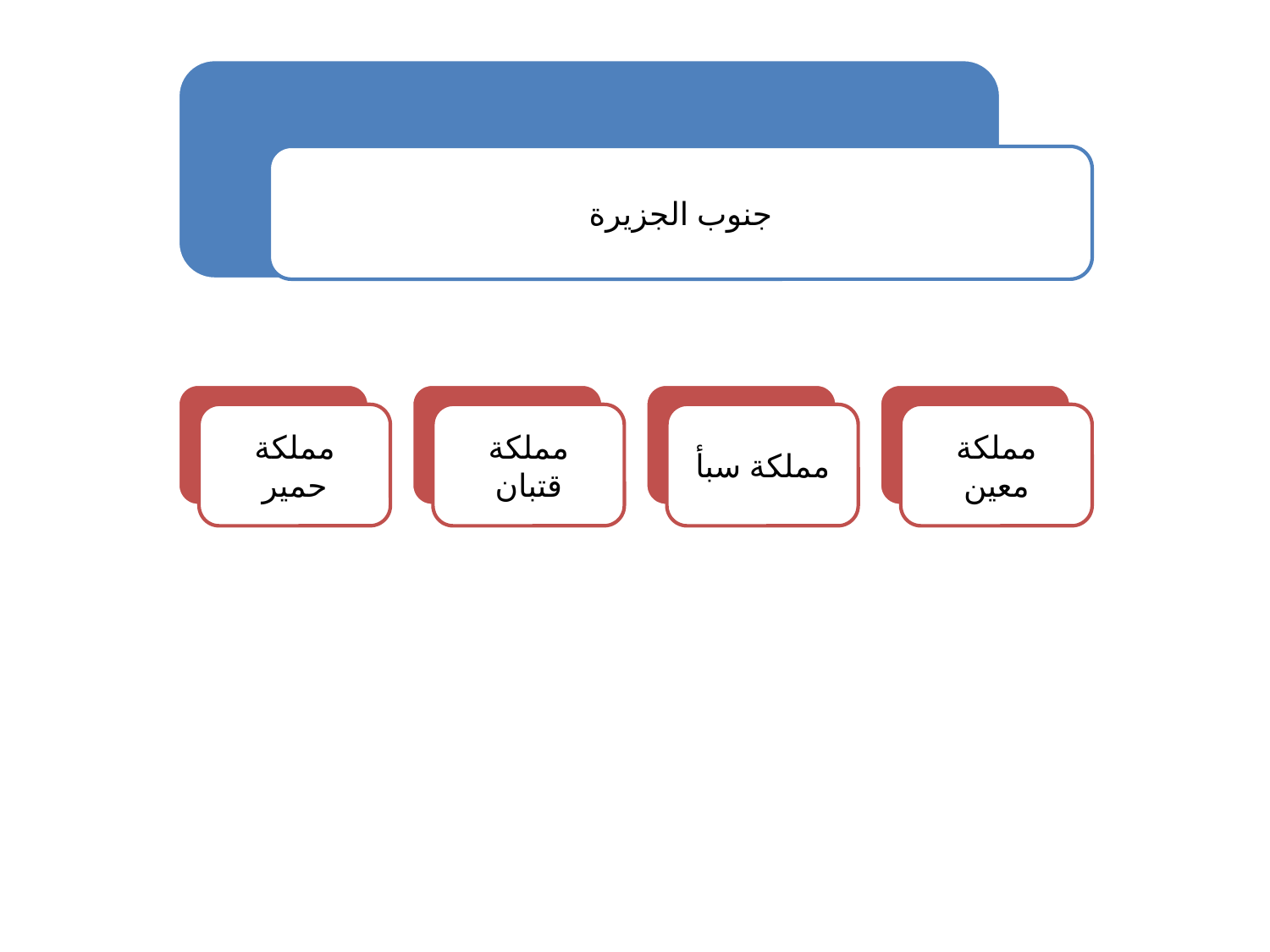

جنوب الجزيرة
مملكة حمير
مملكة قتبان
مملكة سبأ
مملكة معين